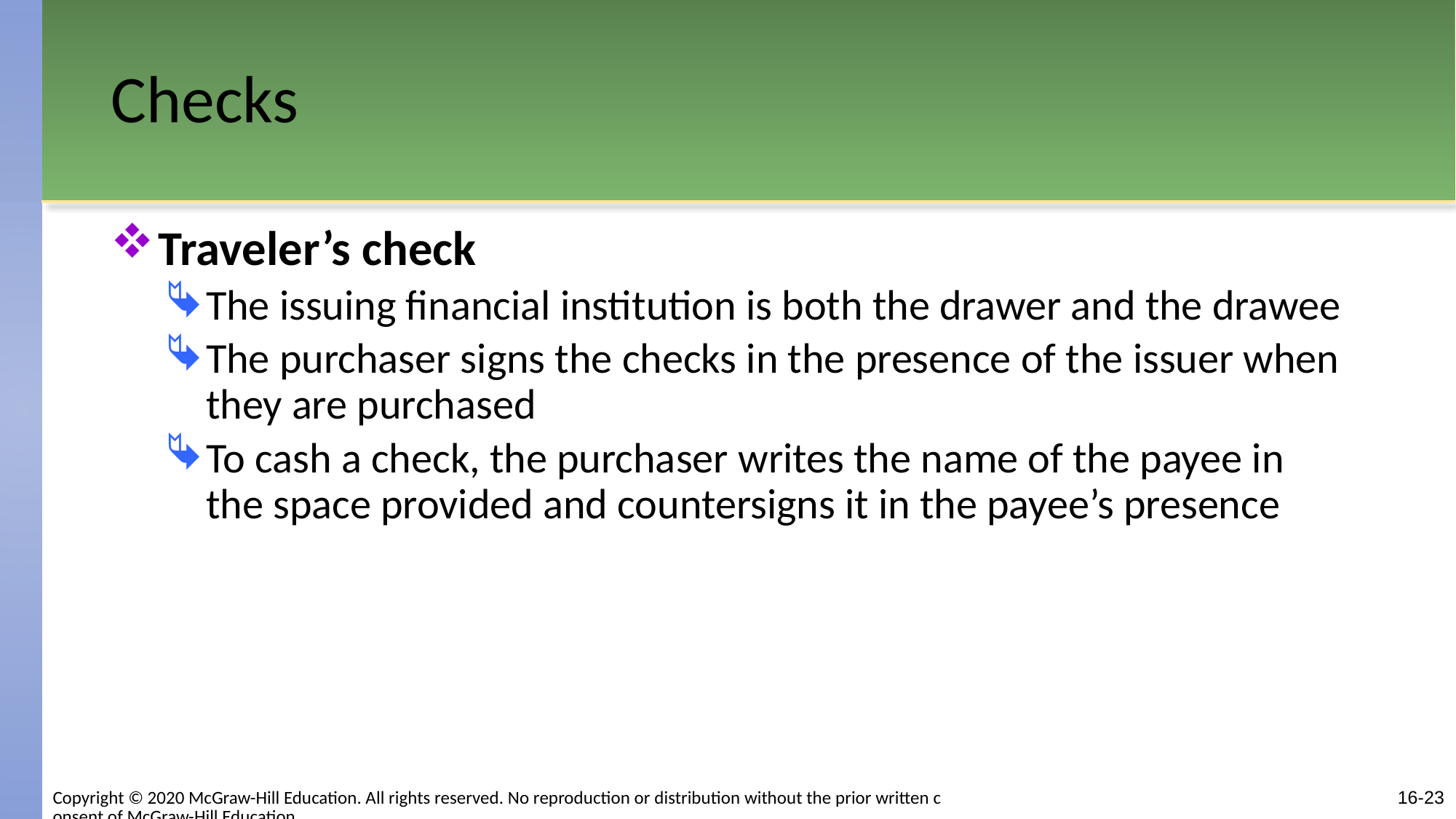

# Checks
Traveler’s check
The issuing financial institution is both the drawer and the drawee
The purchaser signs the checks in the presence of the issuer when they are purchased
To cash a check, the purchaser writes the name of the payee in the space provided and countersigns it in the payee’s presence

Copyright © 2020 McGraw-Hill Education. All rights reserved. No reproduction or distribution without the prior written consent of McGraw-Hill Education.
16-23